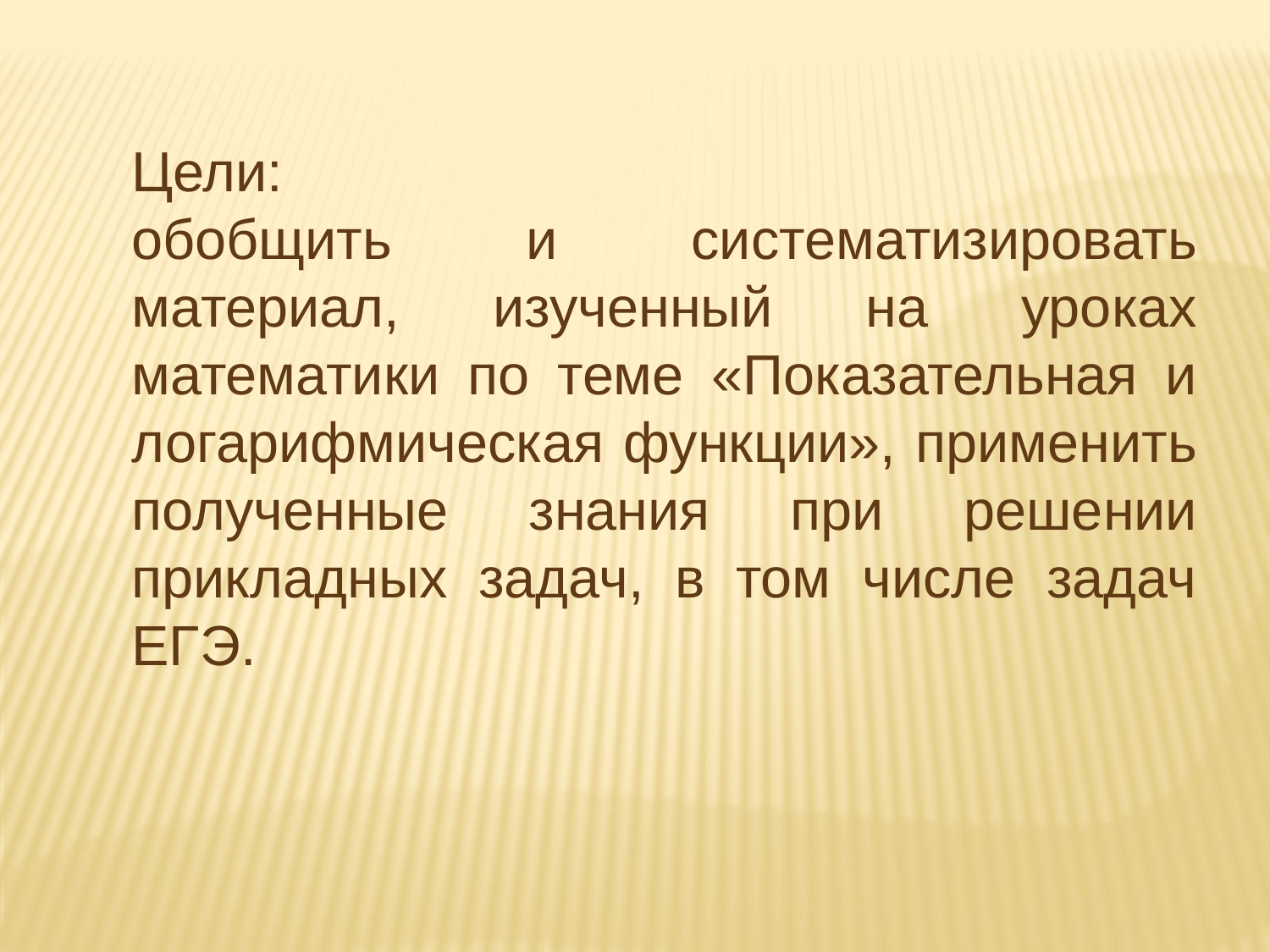

Цели:
обобщить и систематизировать материал, изученный на уроках математики по теме «Показательная и логарифмическая функции», применить полученные знания при решении прикладных задач, в том числе задач ЕГЭ.